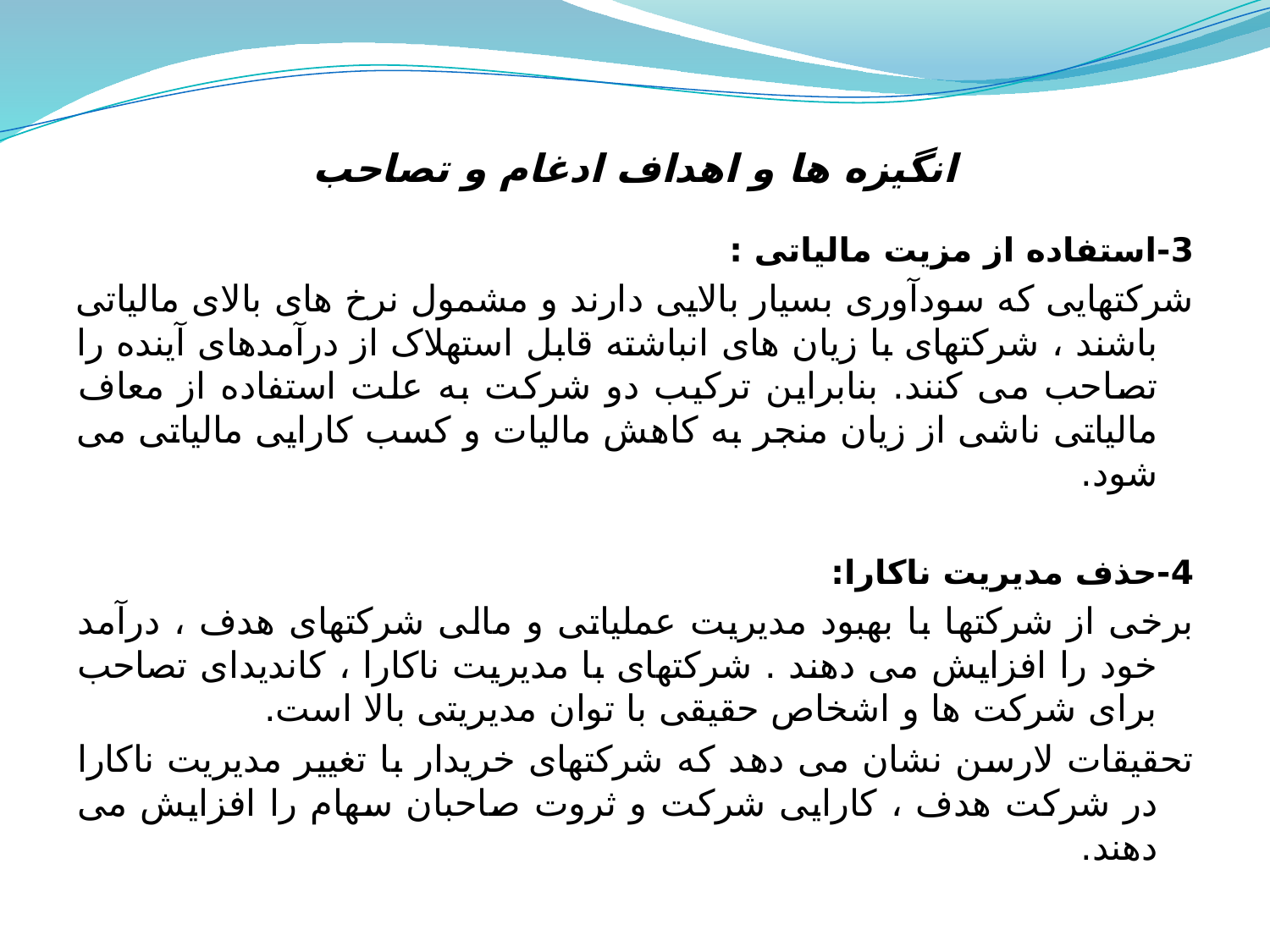

# انگیزه ها و اهداف ادغام و تصاحب
3-استفاده از مزیت مالیاتی :
شرکتهایی که سودآوری بسیار بالایی دارند و مشمول نرخ های بالای مالیاتی باشند ، شرکتهای با زیان های انباشته قابل استهلاک از درآمدهای آینده را تصاحب می کنند. بنابراین ترکیب دو شرکت به علت استفاده از معاف مالیاتی ناشی از زیان منجر به کاهش مالیات و کسب کارایی مالیاتی می شود.

4-حذف مدیریت ناکارا:
برخی از شرکتها با بهبود مدیریت عملیاتی و مالی شرکتهای هدف ، درآمد خود را افزایش می دهند . شرکتهای با مدیریت ناکارا ، کاندیدای تصاحب برای شرکت ها و اشخاص حقیقی با توان مدیریتی بالا است.
تحقیقات لارسن نشان می دهد که شرکتهای خریدار با تغییر مدیریت ناکارا در شرکت هدف ، کارایی شرکت و ثروت صاحبان سهام را افزایش می دهند.